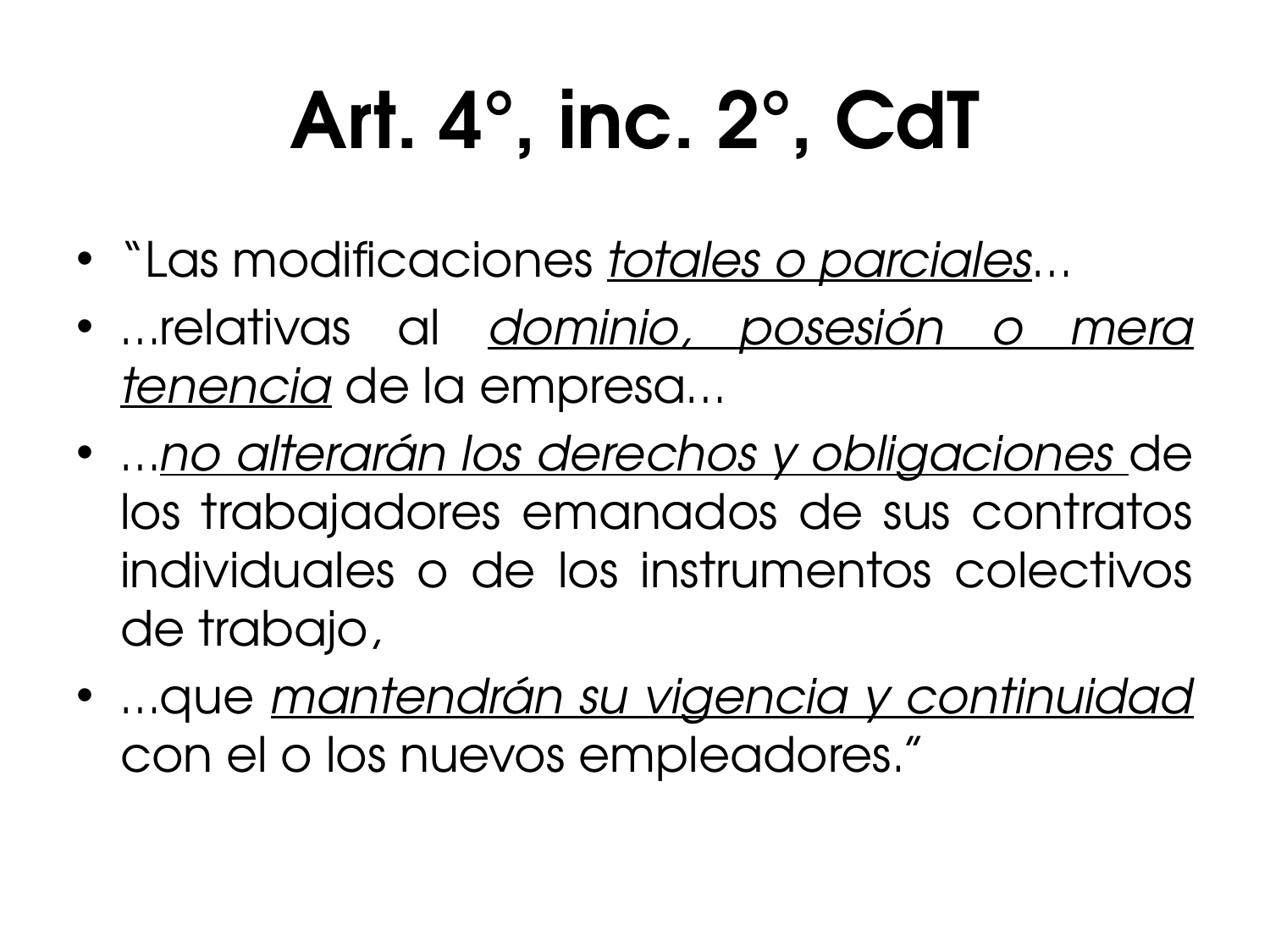

# Art. 4°, inc. 2°, CdT
“Las modificaciones totales o parciales…
…relativas al dominio, posesión o mera tenencia de la empresa…
…no alterarán los derechos y obligaciones de los trabajadores emanados de sus contratos individuales o de los instrumentos colectivos de trabajo,
…que mantendrán su vigencia y continuidad con el o los nuevos empleadores.”